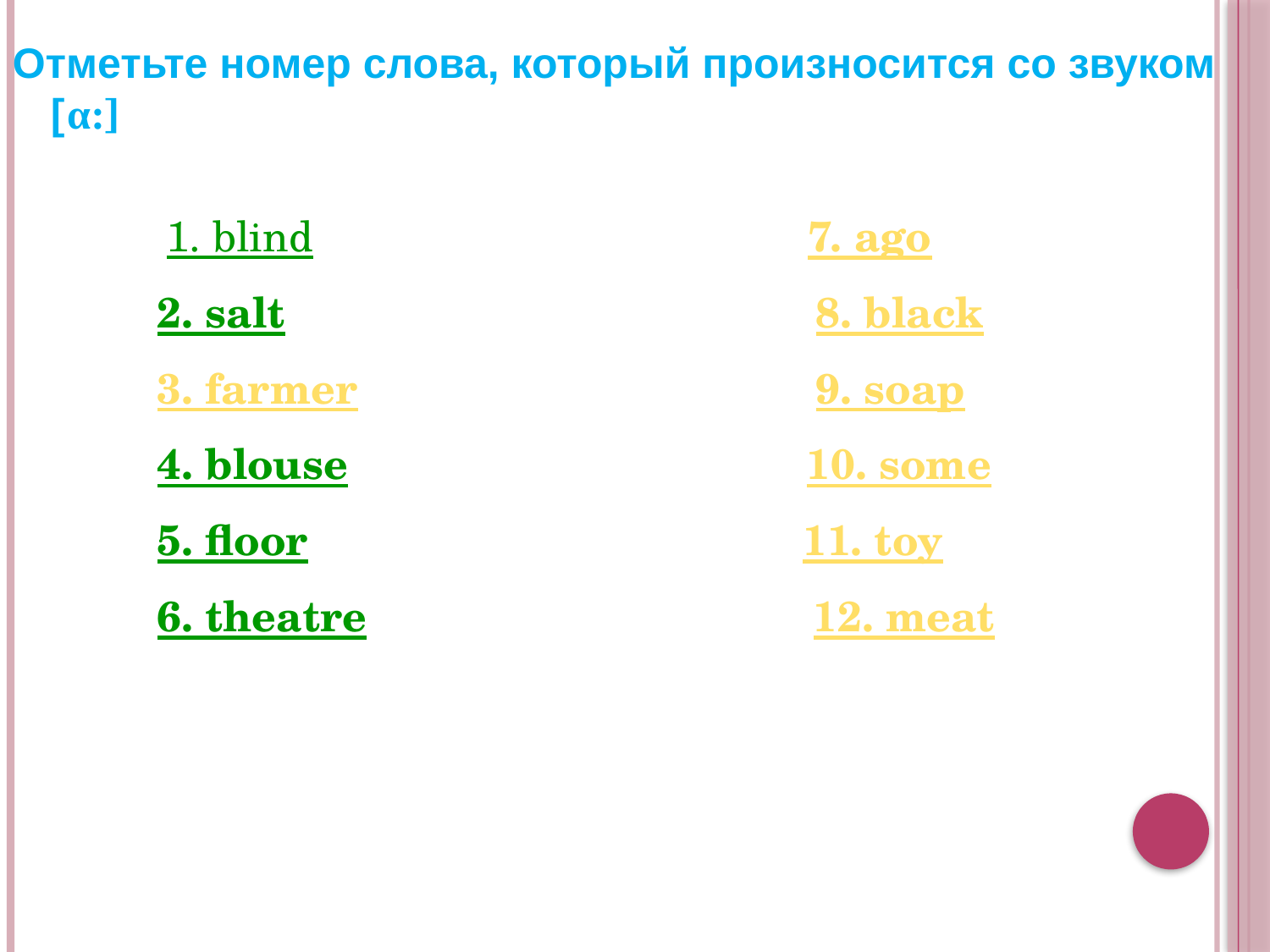

Отметьте номер слова, который произносится со звуком [α:]

             1. blind                                         7. ago
            2. salt                                            8. black
            3. farmer                                      9. soap
            4. blouse                                      10. some
            5. floor                                         11. toy
            6. theatre                                     12. meat